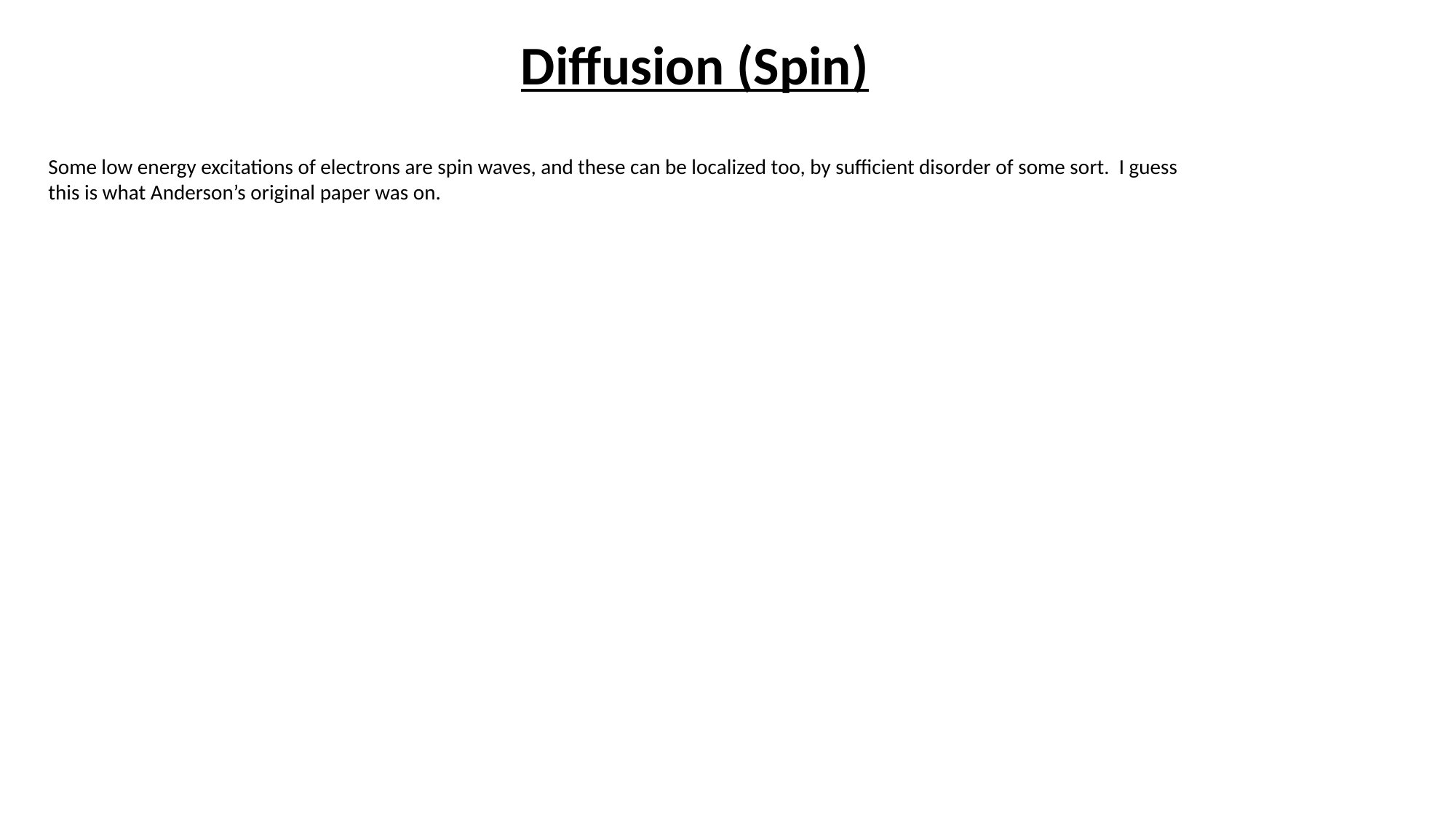

# Diffusion (Spin)

Some low energy excitations of electrons are spin waves, and these can be localized too, by sufficient disorder of some sort.  I guess this is what Anderson’s original paper was on.